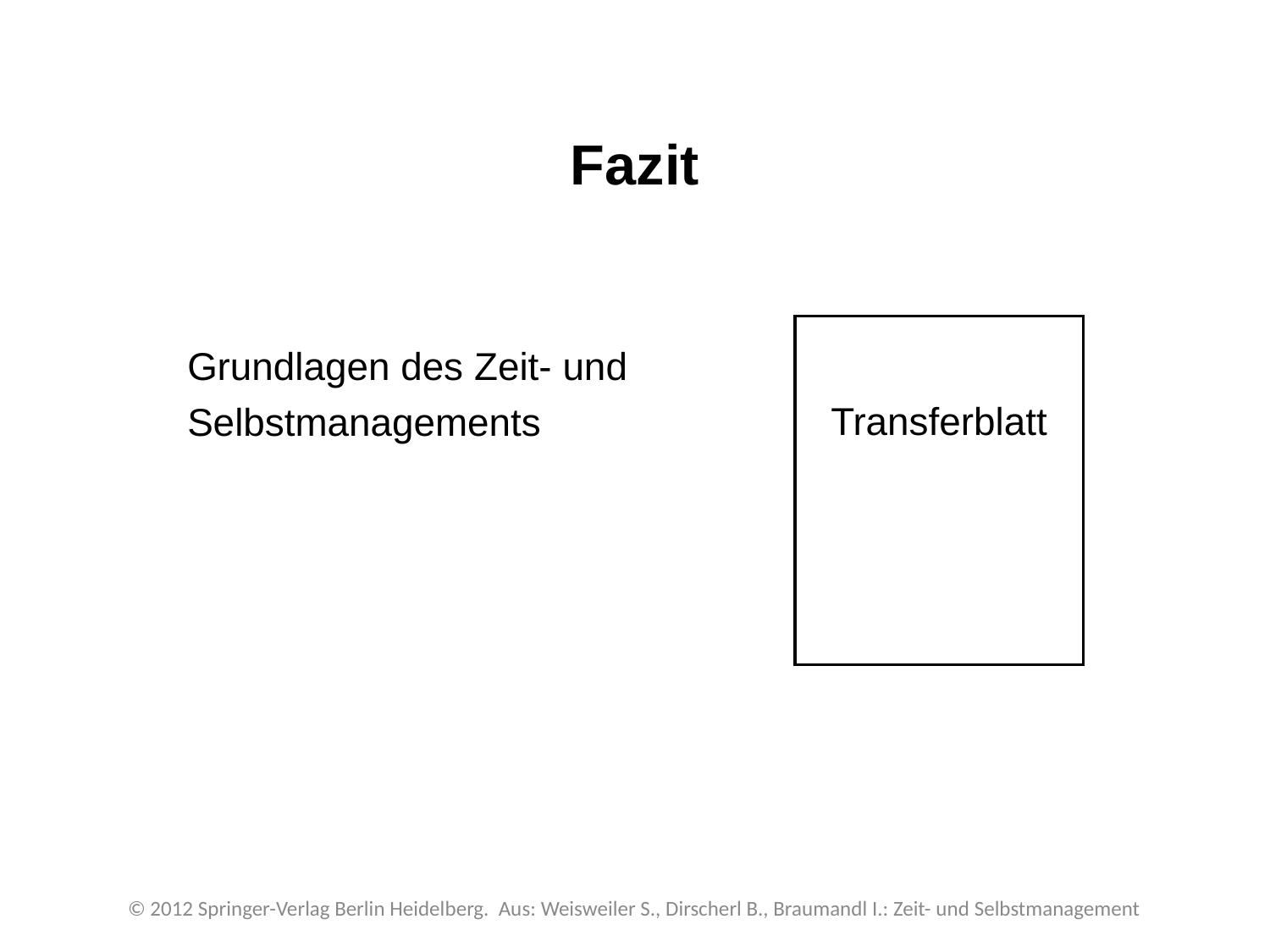

Fazit

Transferblatt

Grundlagen des Zeit- und Selbstmanagements
© 2012 Springer-Verlag Berlin Heidelberg.  Aus: Weisweiler S., Dirscherl B., Braumandl I.: Zeit- und Selbstmanagement